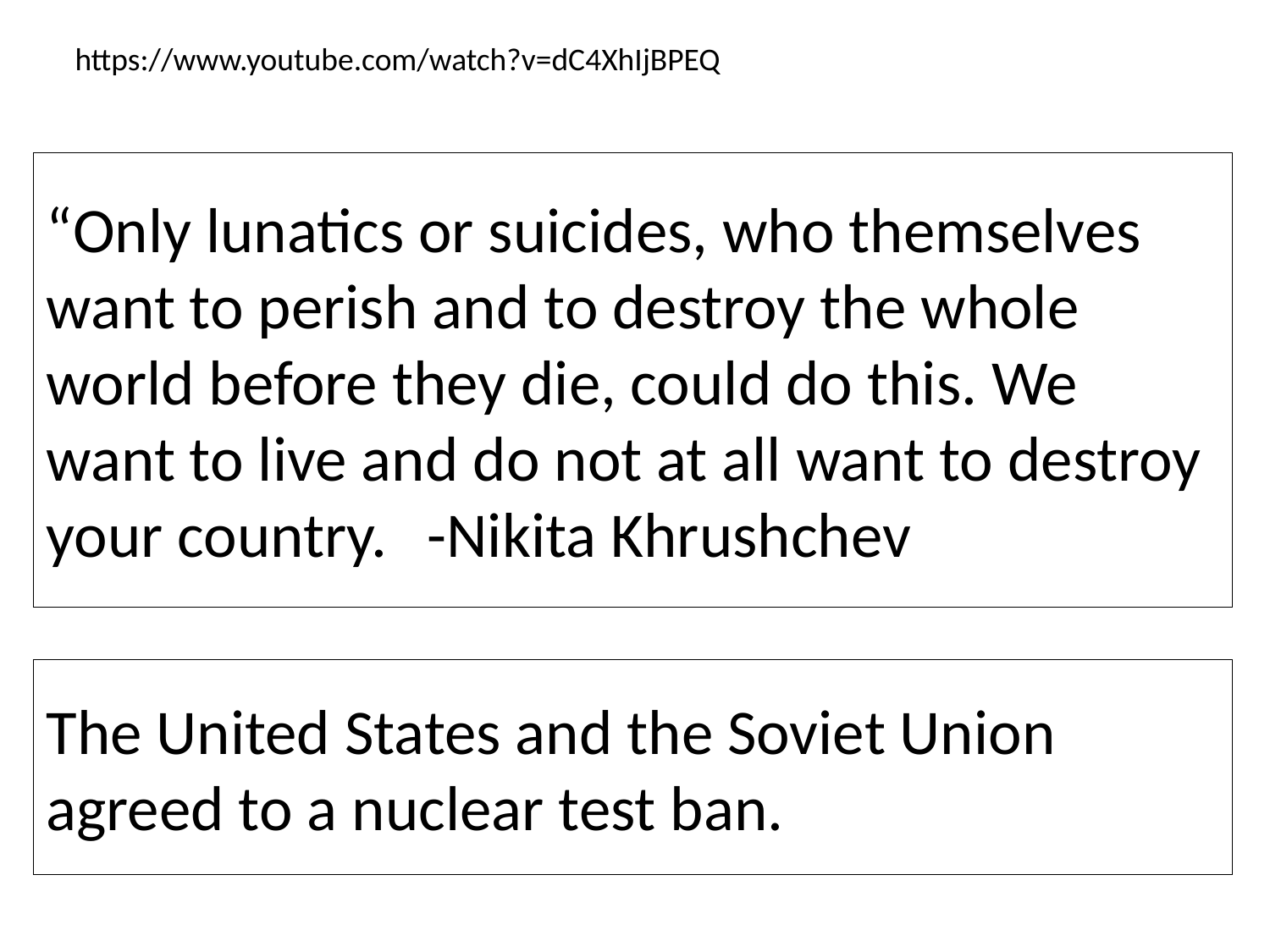

https://www.youtube.com/watch?v=dC4XhIjBPEQ
# “Only lunatics or suicides, who themselves want to perish and to destroy the whole world before they die, could do this. We want to live and do not at all want to destroy your country.	-Nikita Khrushchev
The United States and the Soviet Union agreed to a nuclear test ban.